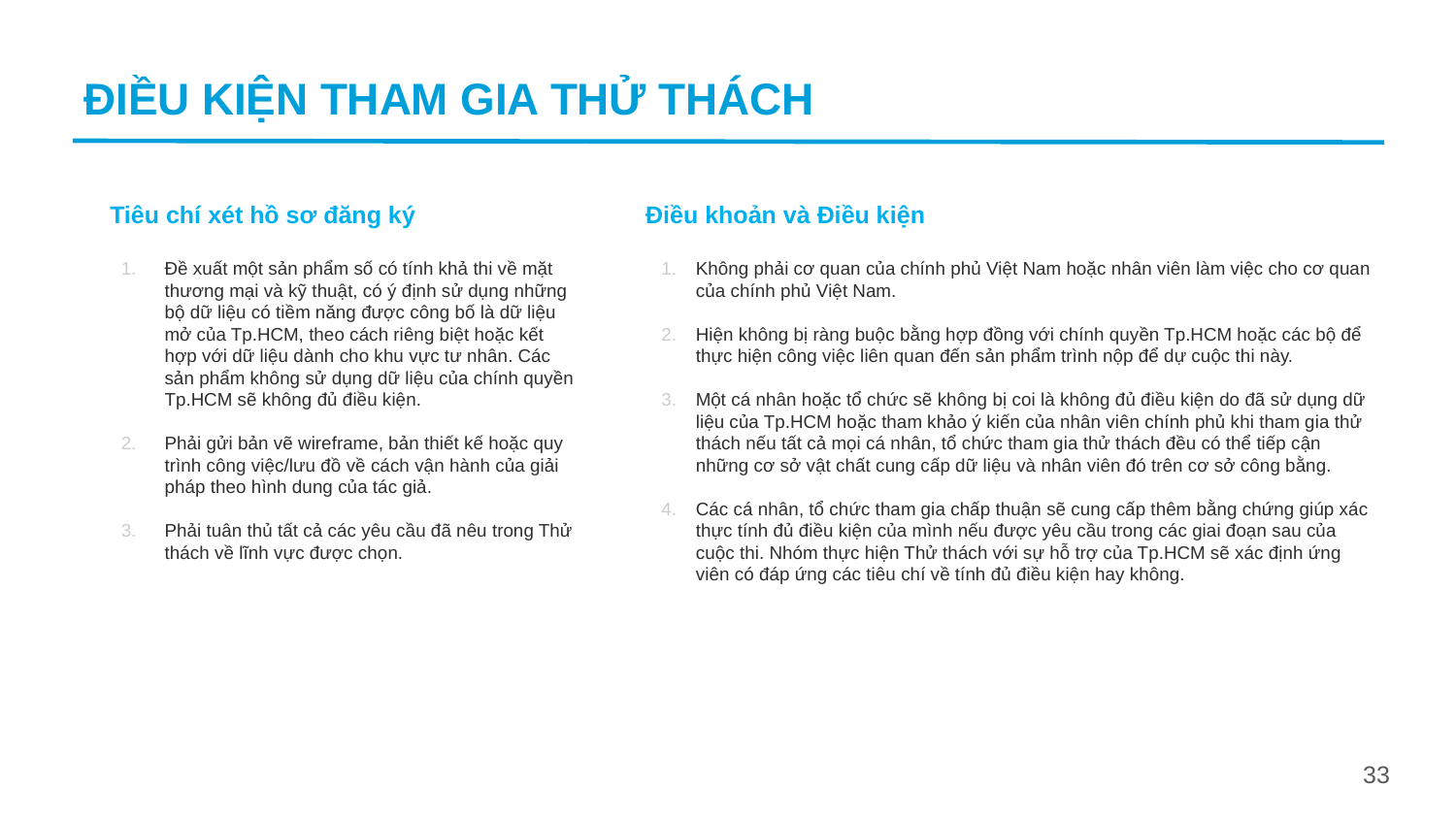

ĐIỀU KIỆN THAM GIA THỬ THÁCH
Tiêu chí xét hồ sơ đăng ký

Đề xuất một sản phẩm số có tính khả thi về mặt thương mại và kỹ thuật, có ý định sử dụng những bộ dữ liệu có tiềm năng được công bố là dữ liệu mở của Tp.HCM, theo cách riêng biệt hoặc kết hợp với dữ liệu dành cho khu vực tư nhân. Các sản phẩm không sử dụng dữ liệu của chính quyền Tp.HCM sẽ không đủ điều kiện.

Phải gửi bản vẽ wireframe, bản thiết kế hoặc quy trình công việc/lưu đồ về cách vận hành của giải pháp theo hình dung của tác giả.

Phải tuân thủ tất cả các yêu cầu đã nêu trong Thử thách về lĩnh vực được chọn.
Điều khoản và Điều kiện

Không phải cơ quan của chính phủ Việt Nam hoặc nhân viên làm việc cho cơ quan của chính phủ Việt Nam.

Hiện không bị ràng buộc bằng hợp đồng với chính quyền Tp.HCM hoặc các bộ để thực hiện công việc liên quan đến sản phẩm trình nộp để dự cuộc thi này.

Một cá nhân hoặc tổ chức sẽ không bị coi là không đủ điều kiện do đã sử dụng dữ liệu của Tp.HCM hoặc tham khảo ý kiến của nhân viên chính phủ khi tham gia thử thách nếu tất cả mọi cá nhân, tổ chức tham gia thử thách đều có thể tiếp cận những cơ sở vật chất cung cấp dữ liệu và nhân viên đó trên cơ sở công bằng.

Các cá nhân, tổ chức tham gia chấp thuận sẽ cung cấp thêm bằng chứng giúp xác thực tính đủ điều kiện của mình nếu được yêu cầu trong các giai đoạn sau của cuộc thi. Nhóm thực hiện Thử thách với sự hỗ trợ của Tp.HCM sẽ xác định ứng viên có đáp ứng các tiêu chí về tính đủ điều kiện hay không.

33